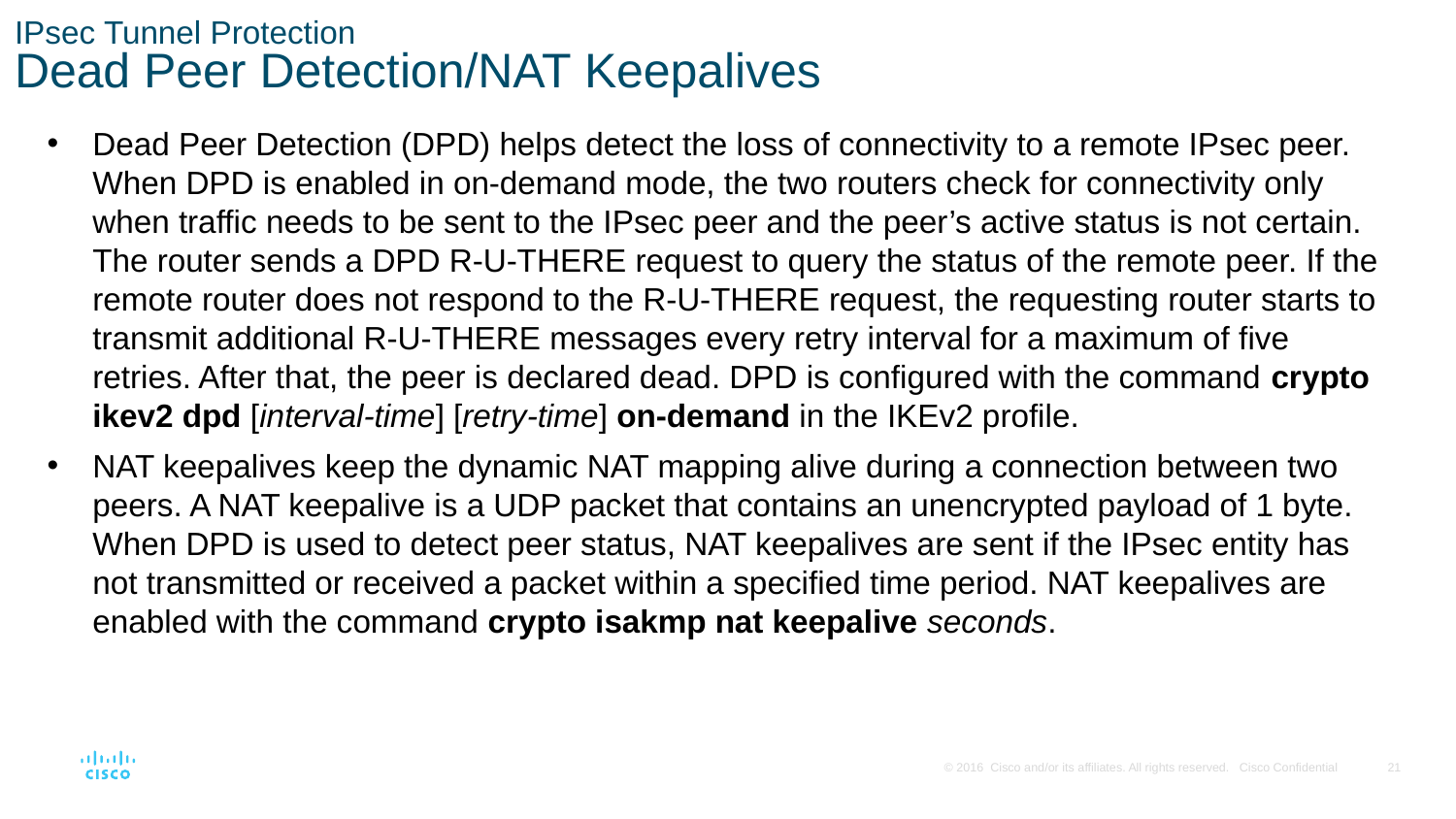

# IPsec Tunnel Protection Dead Peer Detection/NAT Keepalives
Dead Peer Detection (DPD) helps detect the loss of connectivity to a remote IPsec peer. When DPD is enabled in on-demand mode, the two routers check for connectivity only when traffic needs to be sent to the IPsec peer and the peer’s active status is not certain. The router sends a DPD R-U-THERE request to query the status of the remote peer. If the remote router does not respond to the R-U-THERE request, the requesting router starts to transmit additional R-U-THERE messages every retry interval for a maximum of five retries. After that, the peer is declared dead. DPD is configured with the command crypto ikev2 dpd [interval-time] [retry-time] on-demand in the IKEv2 profile.
NAT keepalives keep the dynamic NAT mapping alive during a connection between two peers. A NAT keepalive is a UDP packet that contains an unencrypted payload of 1 byte. When DPD is used to detect peer status, NAT keepalives are sent if the IPsec entity has not transmitted or received a packet within a specified time period. NAT keepalives are enabled with the command crypto isakmp nat keepalive seconds.